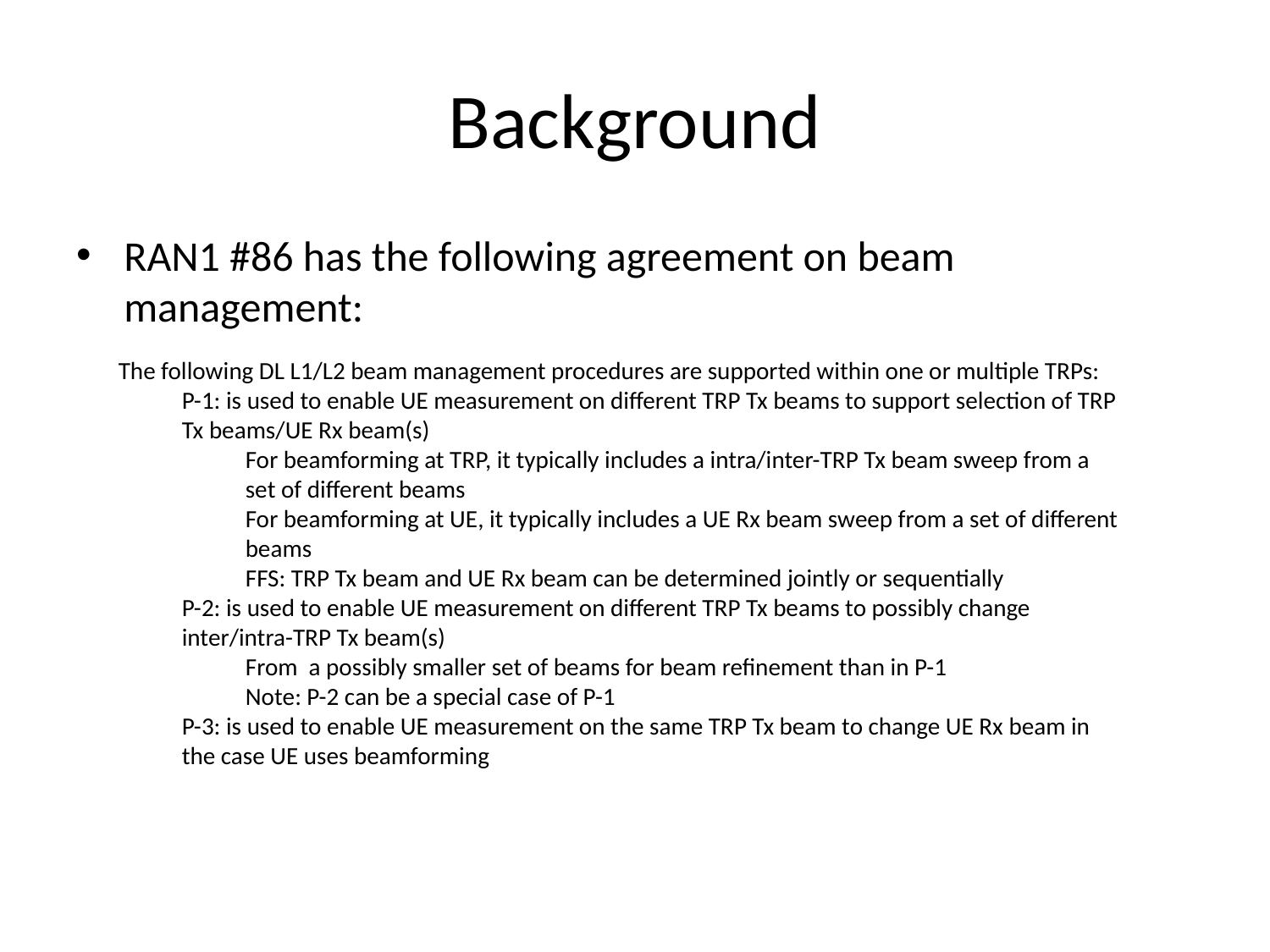

# Background
RAN1 #86 has the following agreement on beam management:

The following DL L1/L2 beam management procedures are supported within one or multiple TRPs:
P-1: is used to enable UE measurement on different TRP Tx beams to support selection of TRP Tx beams/UE Rx beam(s)
For beamforming at TRP, it typically includes a intra/inter-TRP Tx beam sweep from a set of different beams
For beamforming at UE, it typically includes a UE Rx beam sweep from a set of different beams
FFS: TRP Tx beam and UE Rx beam can be determined jointly or sequentially
P-2: is used to enable UE measurement on different TRP Tx beams to possibly change inter/intra-TRP Tx beam(s)
From  a possibly smaller set of beams for beam refinement than in P-1
Note: P-2 can be a special case of P-1
P-3: is used to enable UE measurement on the same TRP Tx beam to change UE Rx beam in the case UE uses beamforming